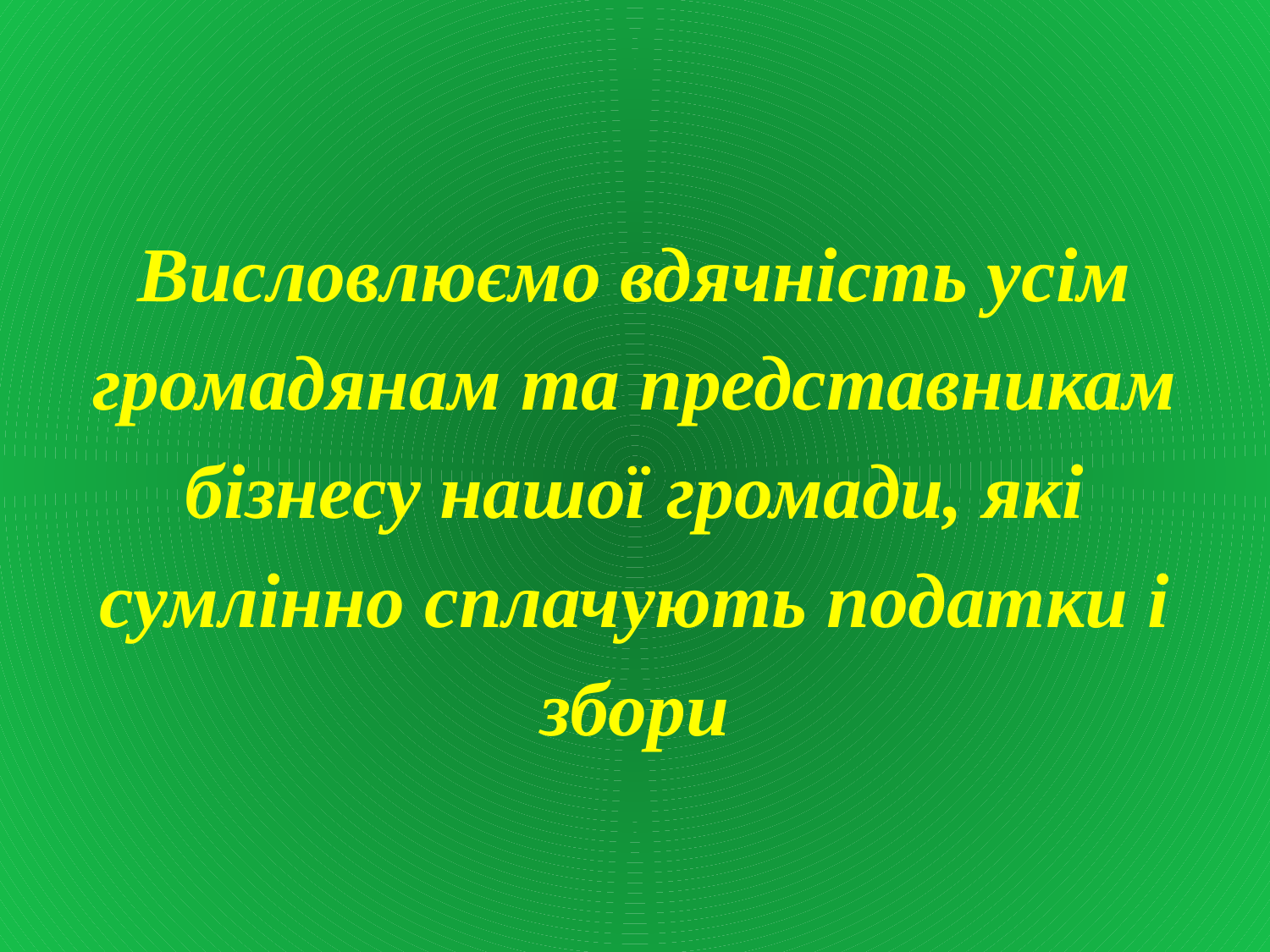

Висловлюємо вдячність усім
громадянам та представникам
бізнесу нашої громади, які
сумлінно сплачують податки і
збори
21